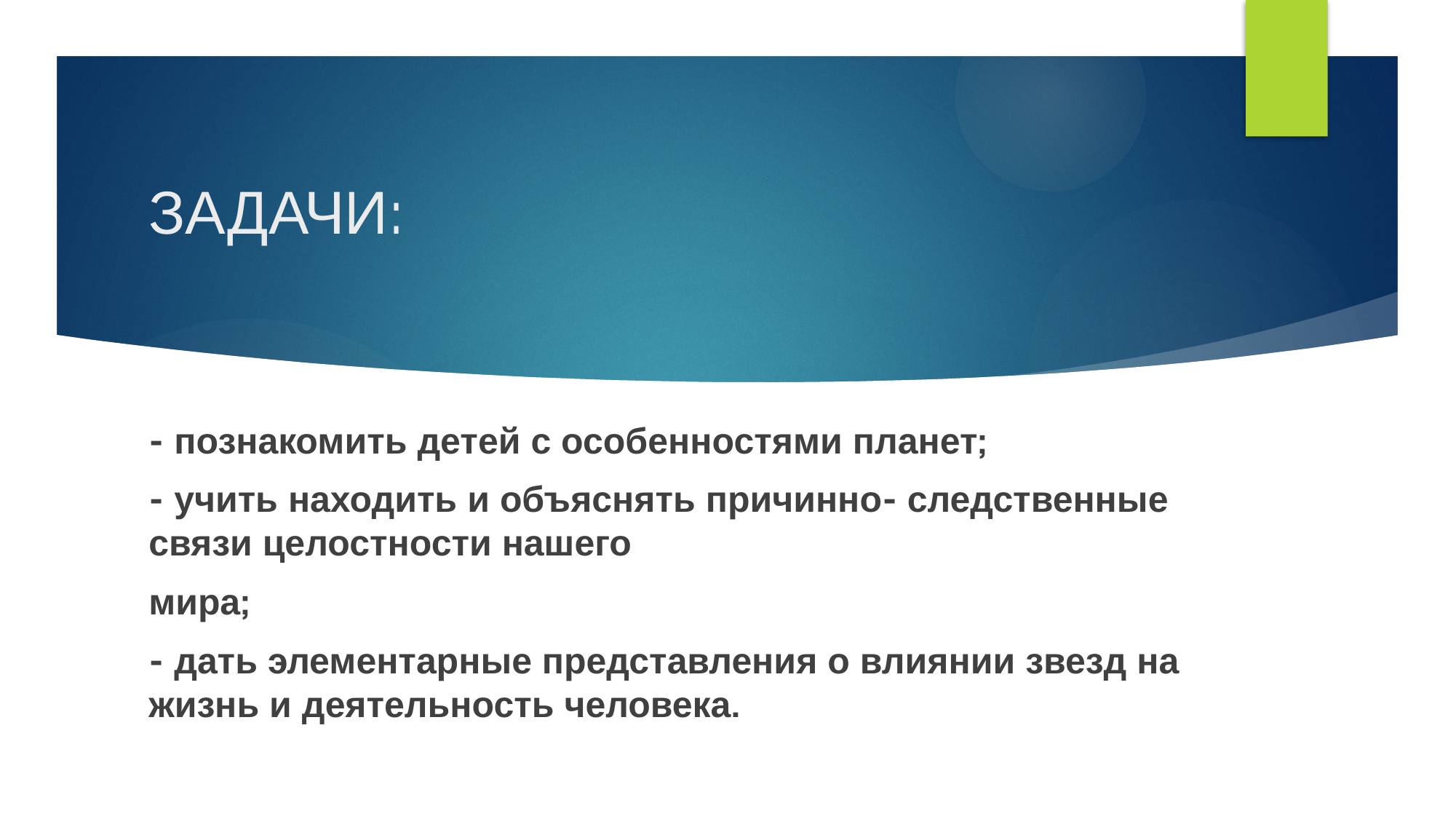

# ЗАДАЧИ:
- познакомить детей с особенностями планет;
- учить находить и объяснять причинно- следственные связи целостности нашего
мира;
- дать элементарные представления о влиянии звезд на жизнь и деятельность человека.